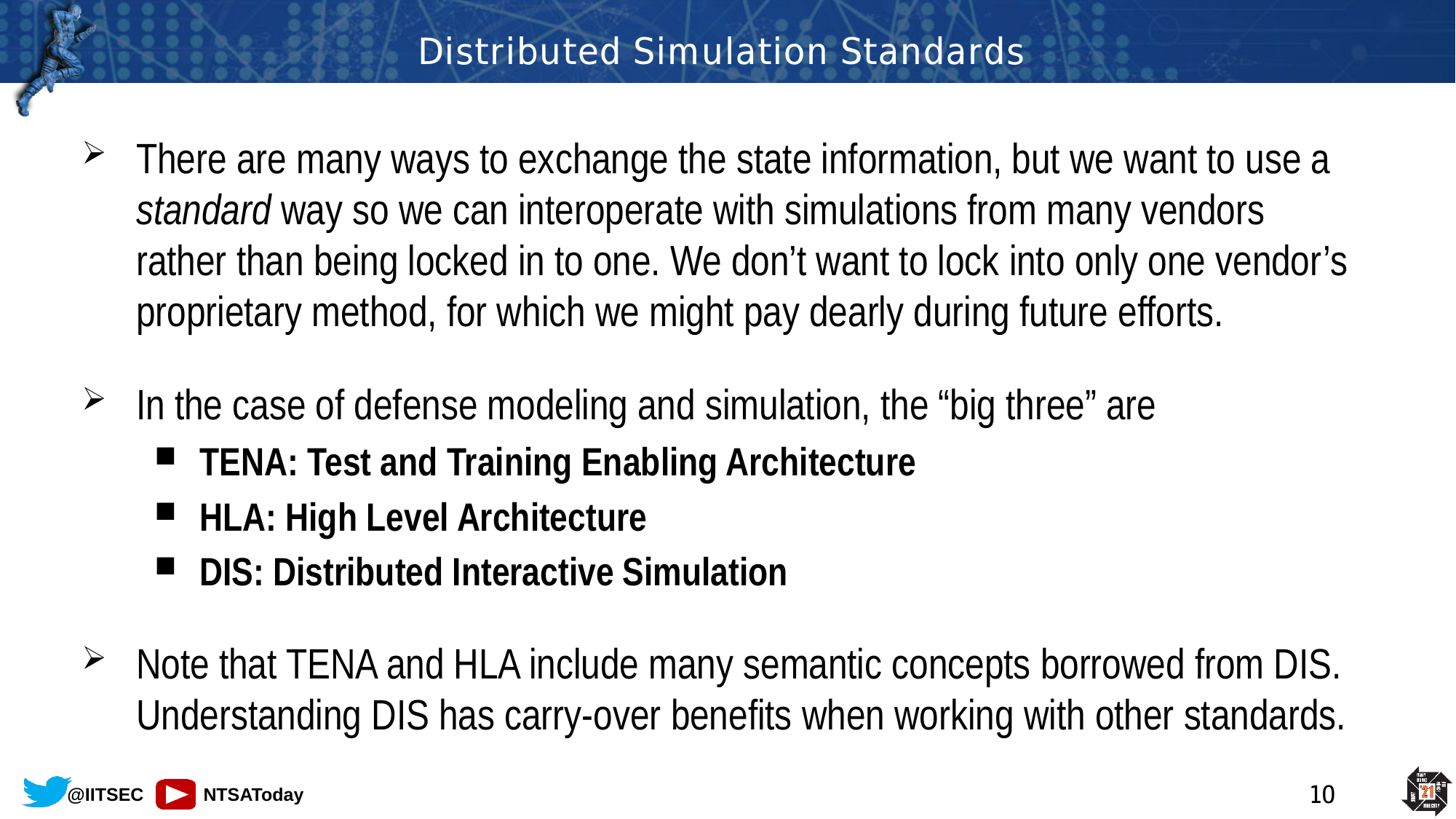

# Distributed Simulation Standards
There are many ways to exchange the state information, but we want to use a standard way so we can interoperate with simulations from many vendors rather than being locked in to one. We don’t want to lock into only one vendor’s proprietary method, for which we might pay dearly during future efforts.

In the case of defense modeling and simulation, the “big three” are
TENA: Test and Training Enabling Architecture
HLA: High Level Architecture
DIS: Distributed Interactive Simulation

Note that TENA and HLA include many semantic concepts borrowed from DIS. Understanding DIS has carry-over benefits when working with other standards.

10